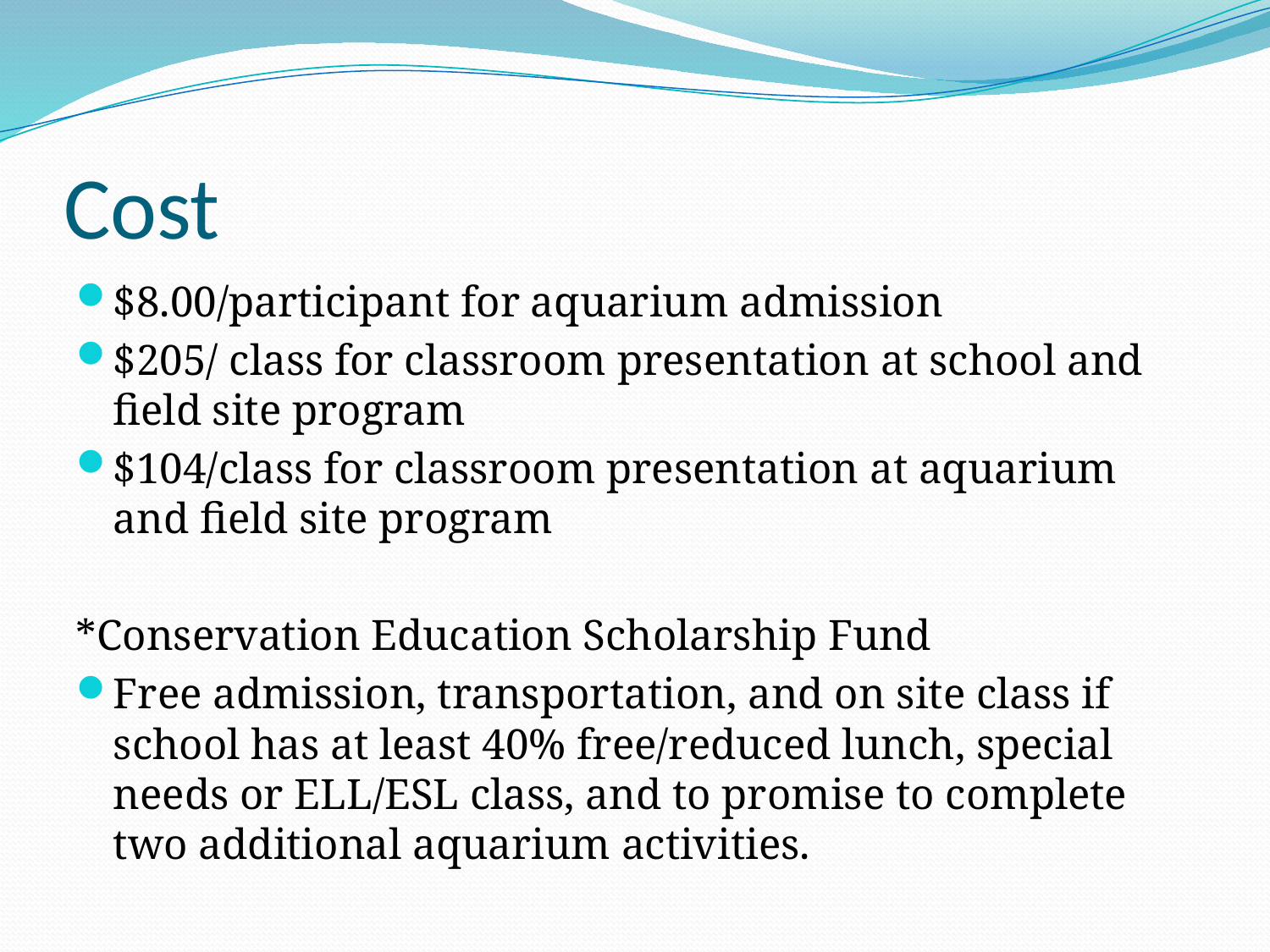

# Cost
$8.00/participant for aquarium admission
$205/ class for classroom presentation at school and field site program
$104/class for classroom presentation at aquarium and field site program

*Conservation Education Scholarship Fund
Free admission, transportation, and on site class if school has at least 40% free/reduced lunch, special needs or ELL/ESL class, and to promise to complete two additional aquarium activities.